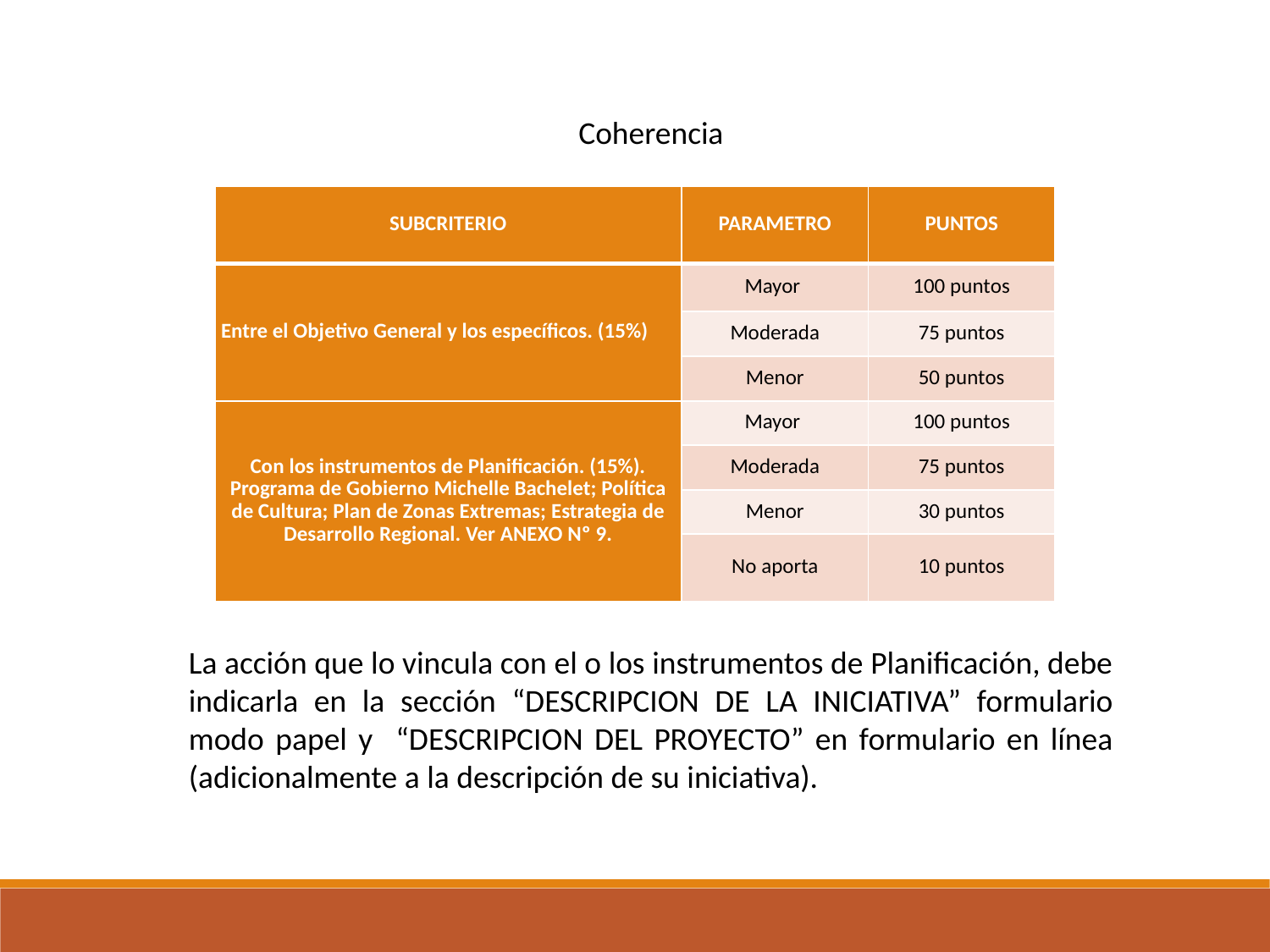

Coherencia
| SUBCRITERIO | PARAMETRO | PUNTOS |
| --- | --- | --- |
| Entre el Objetivo General y los específicos. (15%) | Mayor | 100 puntos |
|  | Moderada | 75 puntos |
|  | Menor | 50 puntos |
| Con los instrumentos de Planificación. (15%). Programa de Gobierno Michelle Bachelet; Política de Cultura; Plan de Zonas Extremas; Estrategia de Desarrollo Regional. Ver ANEXO Nº 9. | Mayor | 100 puntos |
|  | Moderada | 75 puntos |
|  | Menor | 30 puntos |
|  | No aporta | 10 puntos |
La acción que lo vincula con el o los instrumentos de Planificación, debe indicarla en la sección “DESCRIPCION DE LA INICIATIVA” formulario modo papel y  “DESCRIPCION DEL PROYECTO” en formulario en línea (adicionalmente a la descripción de su iniciativa).